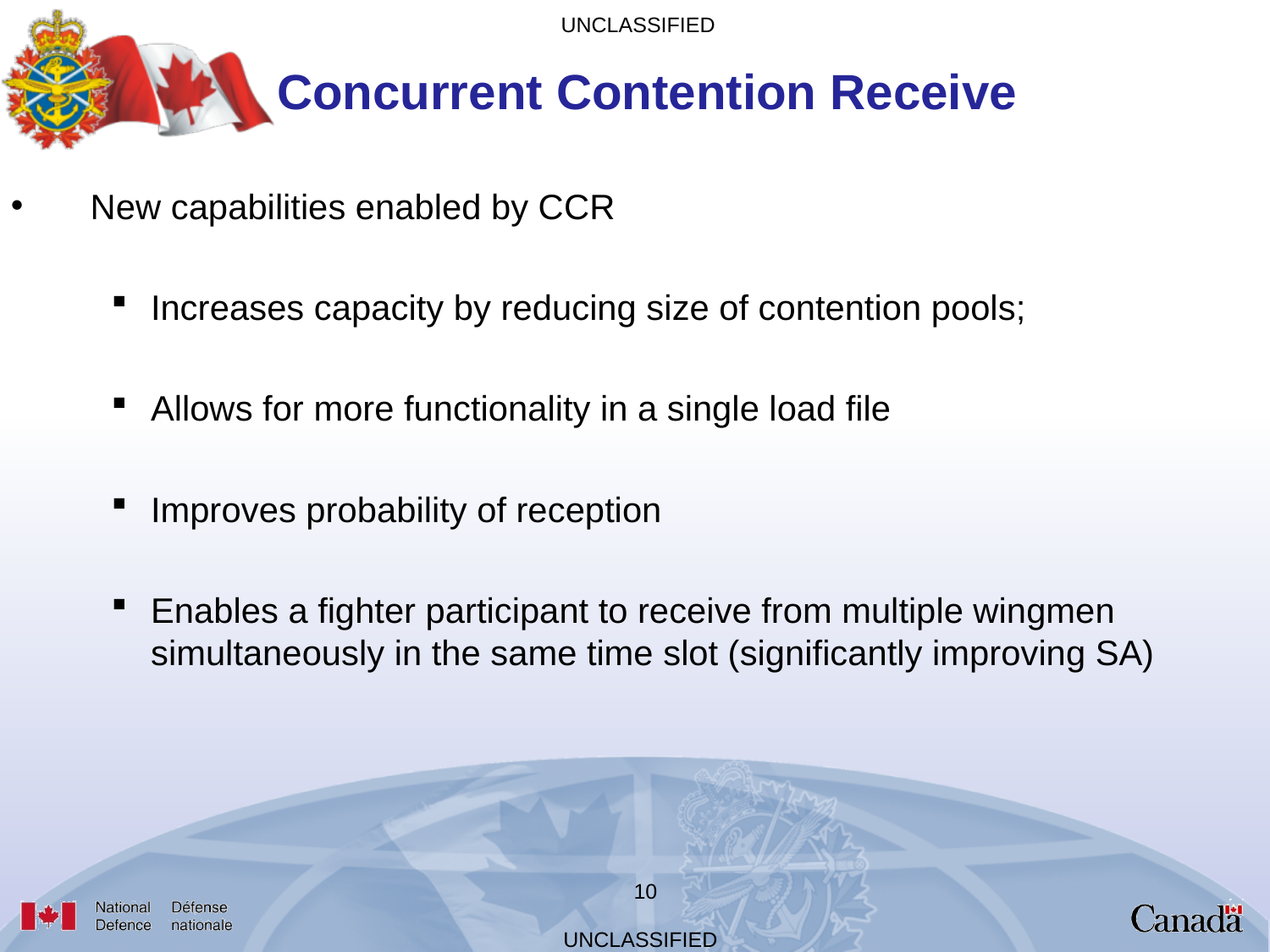

Concurrent Contention Receive
New capabilities enabled by CCR

Increases capacity by reducing size of contention pools;

Allows for more functionality in a single load file

Improves probability of reception

Enables a fighter participant to receive from multiple wingmen  simultaneously in the same time slot (significantly improving SA)